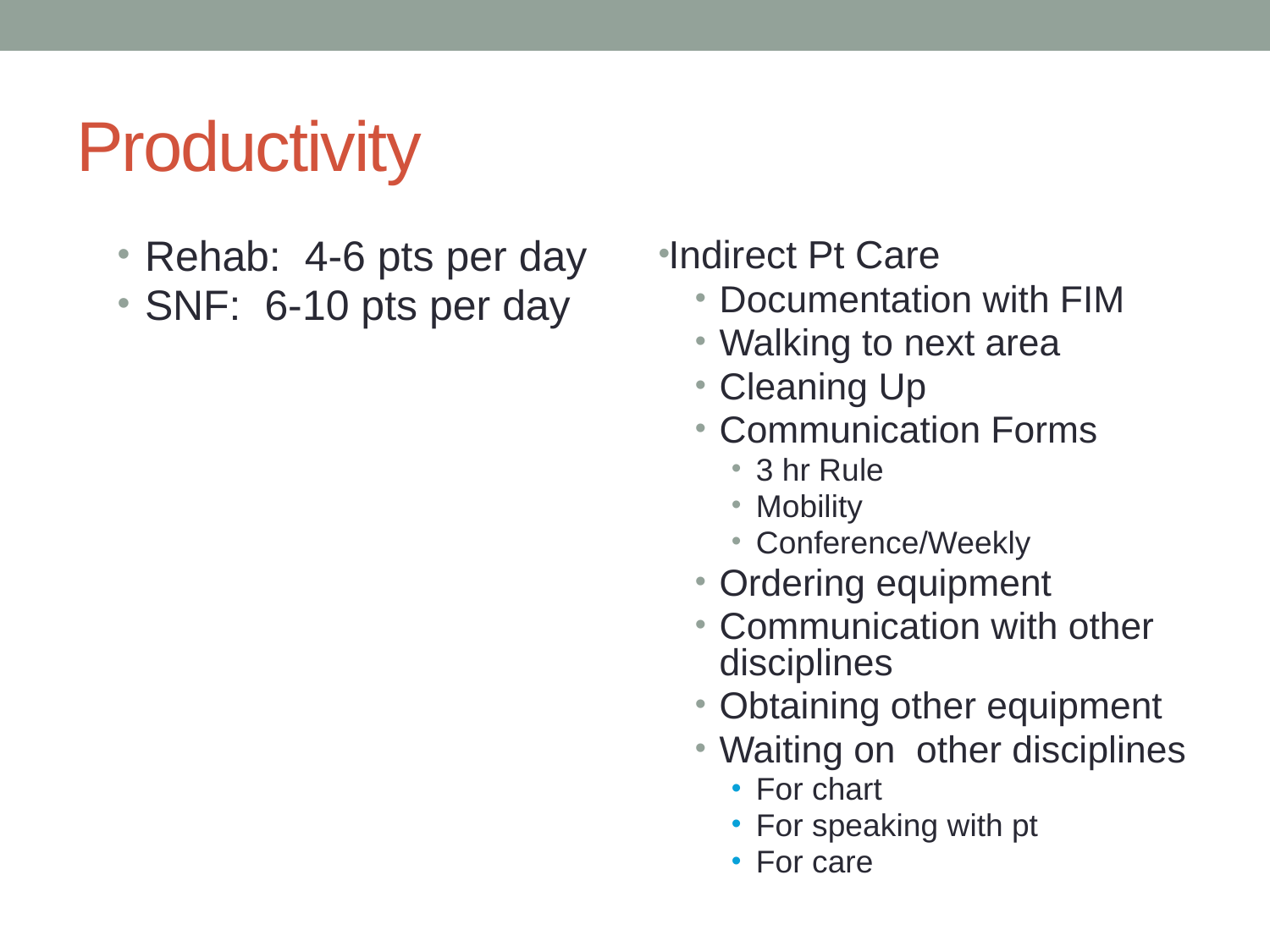

# Productivity
Rehab:  4-6 pts per day
SNF:  6-10 pts per day
Indirect Pt Care
Documentation with FIM
Walking to next area
Cleaning Up
Communication Forms
3 hr Rule
Mobility
Conference/Weekly
Ordering equipment
Communication with other disciplines
Obtaining other equipment
Waiting on  other disciplines
For chart
For speaking with pt
For care